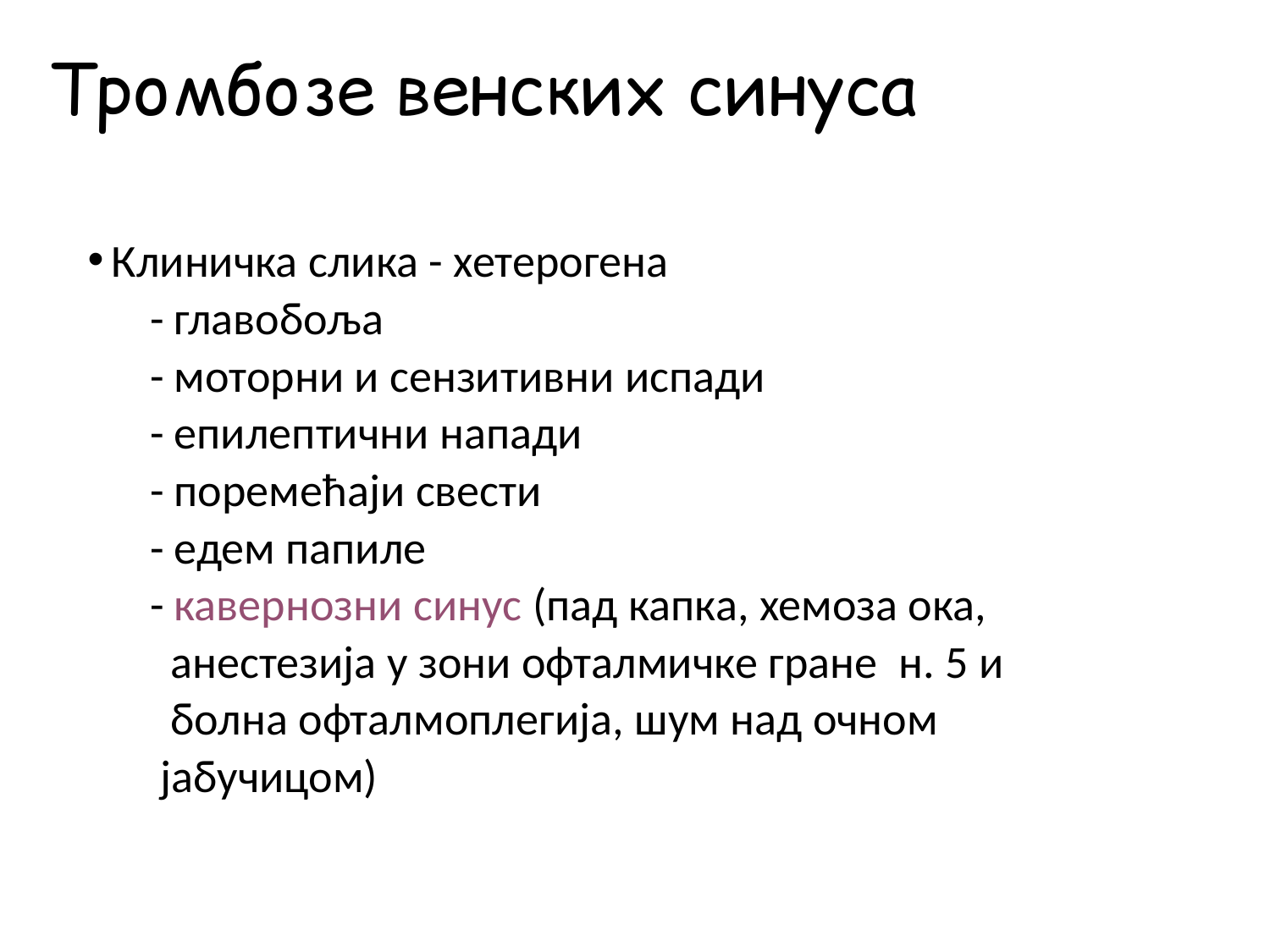

# Тромбозе венских синуса
Клиничка слика - хетерогена
      - главобоља
      - моторни и сензитивни испади
      - епилептични напади
      - поремећаји свести
      - едем папиле
      - кавернозни синус (пад капка, хемоза ока,
        анестезија у зони офталмичке гране  н. 5 и
        болна офталмоплегија, шум над очном
       јабучицом)